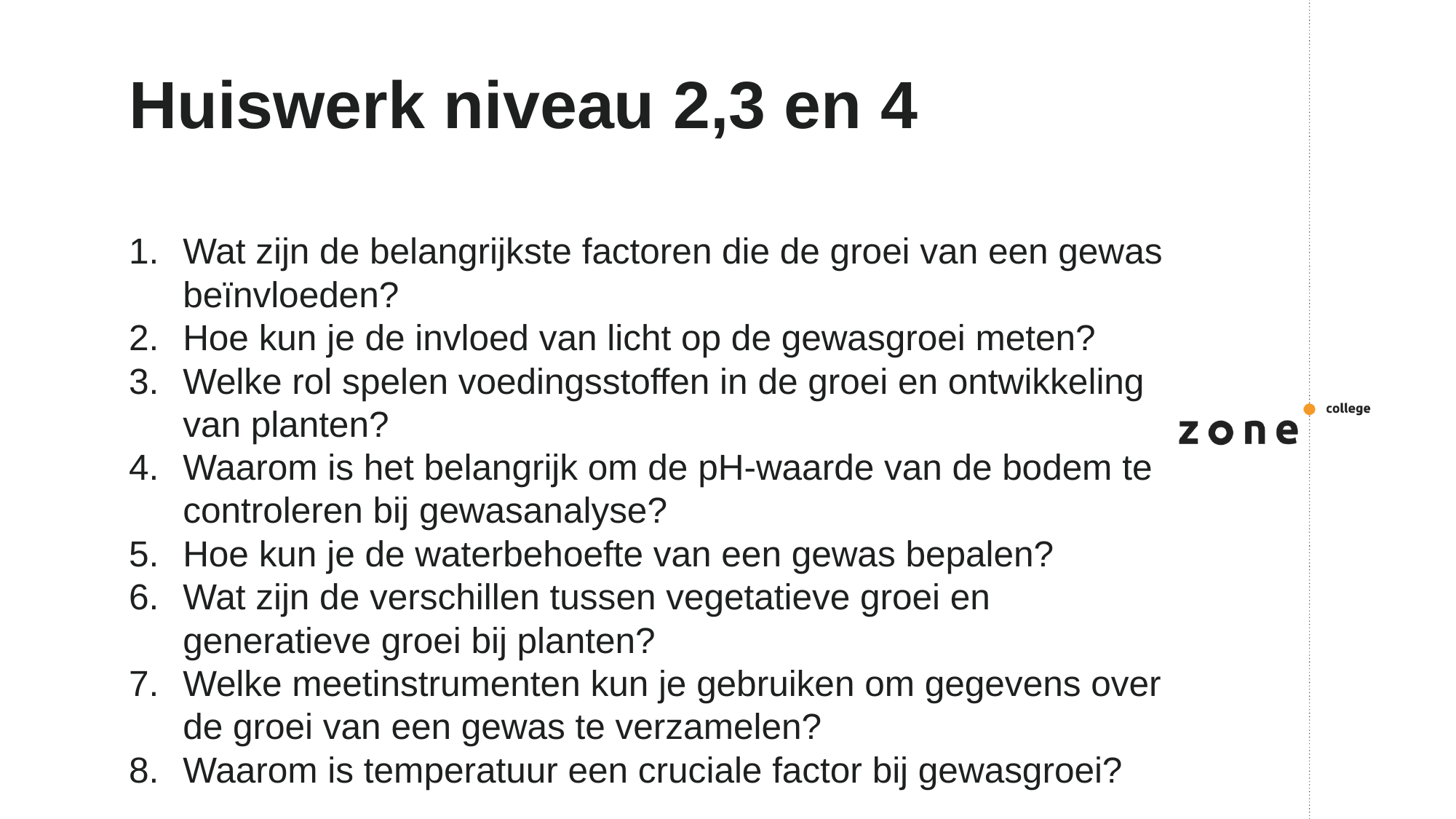

# Huiswerk niveau 2,3 en 4
Wat zijn de belangrijkste factoren die de groei van een gewas beïnvloeden?
Hoe kun je de invloed van licht op de gewasgroei meten?
Welke rol spelen voedingsstoffen in de groei en ontwikkeling van planten?
Waarom is het belangrijk om de pH-waarde van de bodem te controleren bij gewasanalyse?
Hoe kun je de waterbehoefte van een gewas bepalen?
Wat zijn de verschillen tussen vegetatieve groei en generatieve groei bij planten?
Welke meetinstrumenten kun je gebruiken om gegevens over de groei van een gewas te verzamelen?
Waarom is temperatuur een cruciale factor bij gewasgroei?